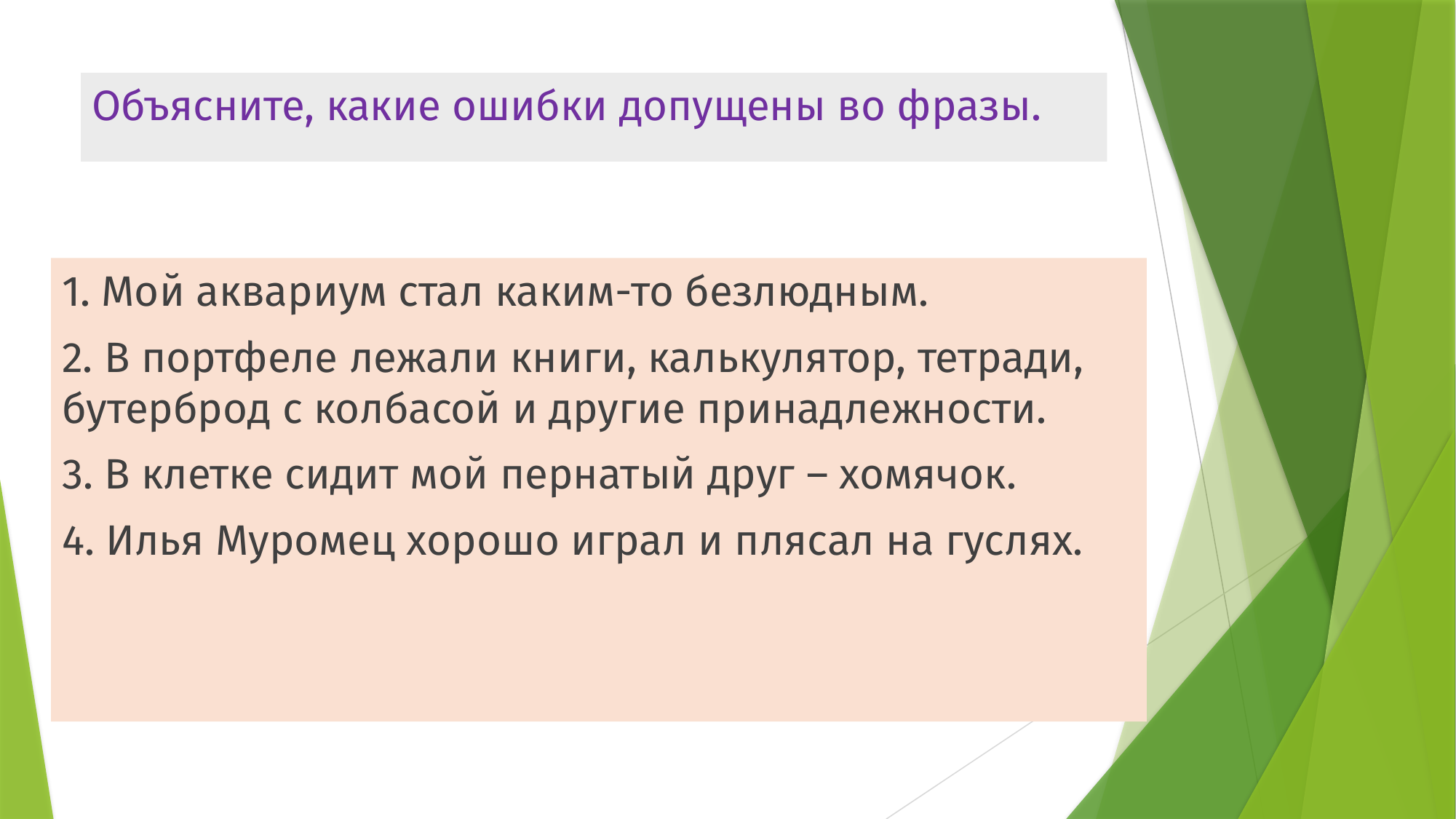

# Объясните, какие ошибки допущены во фразы.
1. Мой аквариум стал каким-то безлюдным.
2. В портфеле лежали книги, калькулятор, тетради, бутерброд с колбасой и другие принадлежности.
3. В клетке сидит мой пернатый друг – хомячок.
4. Илья Муромец хорошо играл и плясал на гуслях.